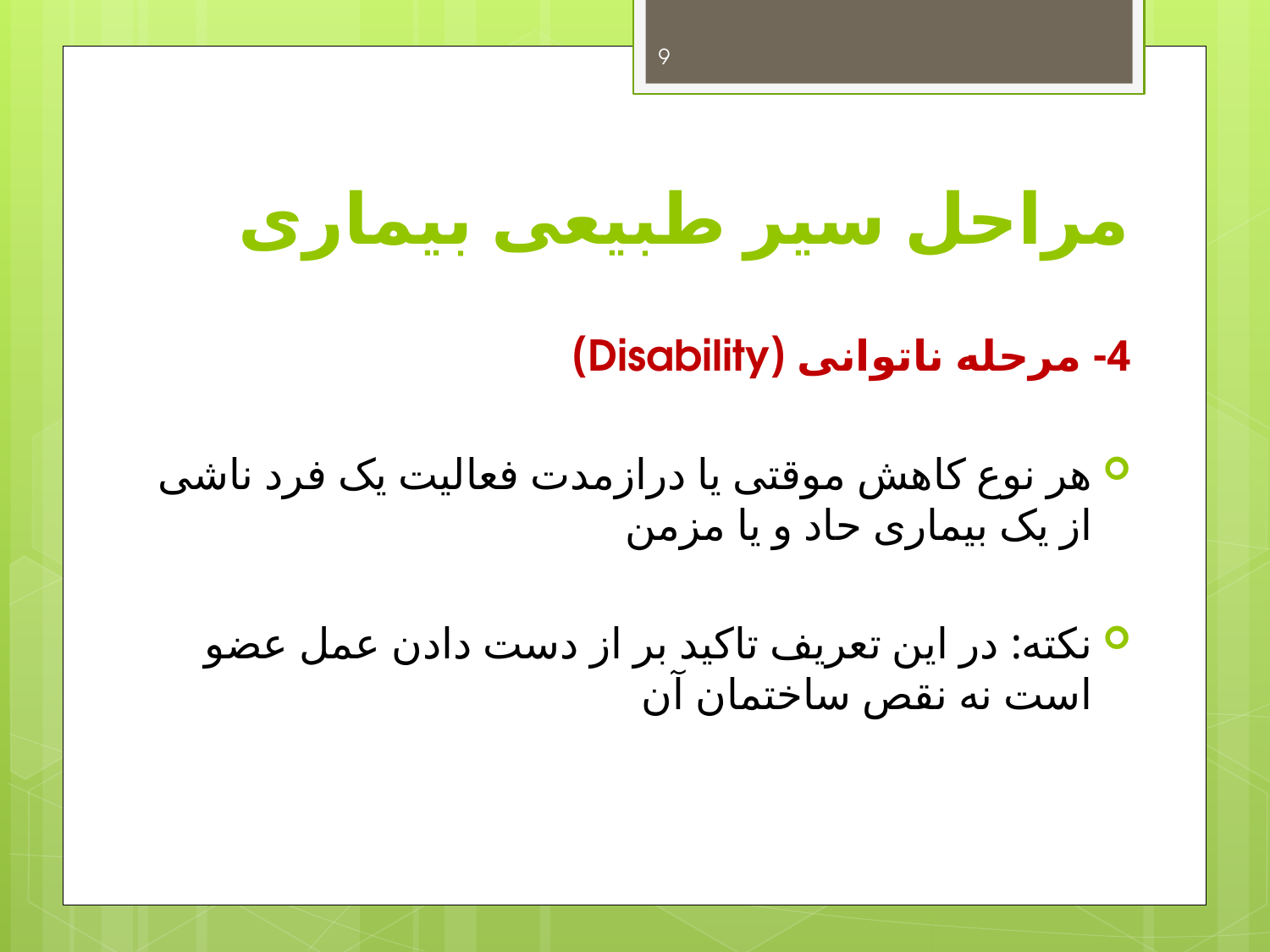

9
# مراحل سیر طبیعی بیماری
4- مرحله ناتوانی (Disability)

هر نوع کاهش موقتی یا درازمدت فعالیت یک فرد ناشی از یک بیماری حاد و یا مزمن

نکته: در این تعریف تاکید بر از دست دادن عمل عضو است نه نقص ساختمان آن